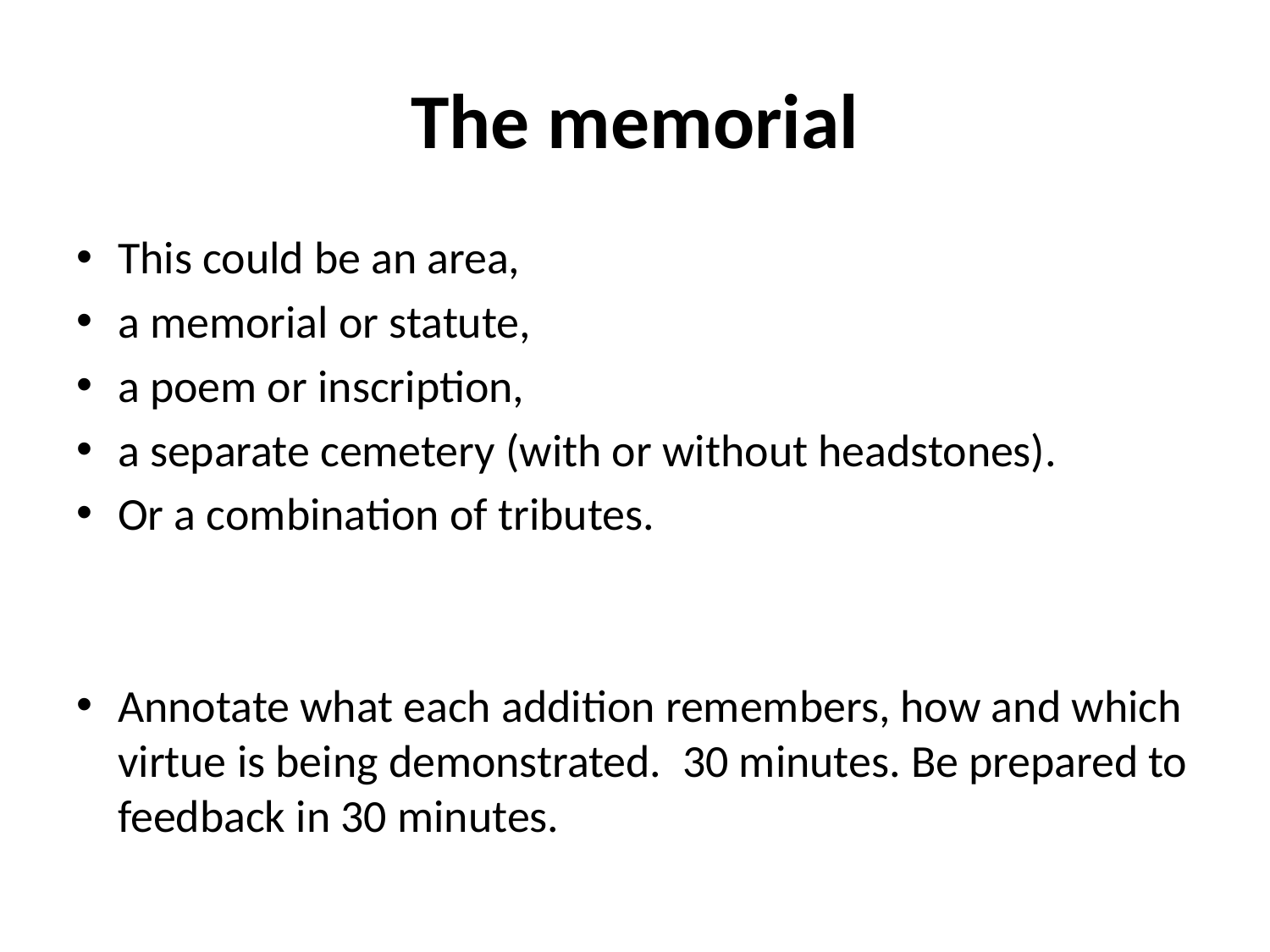

# The memorial
This could be an area,
a memorial or statute,
a poem or inscription,
a separate cemetery (with or without headstones).
Or a combination of tributes.

Annotate what each addition remembers, how and which virtue is being demonstrated.  30 minutes. Be prepared to feedback in 30 minutes.